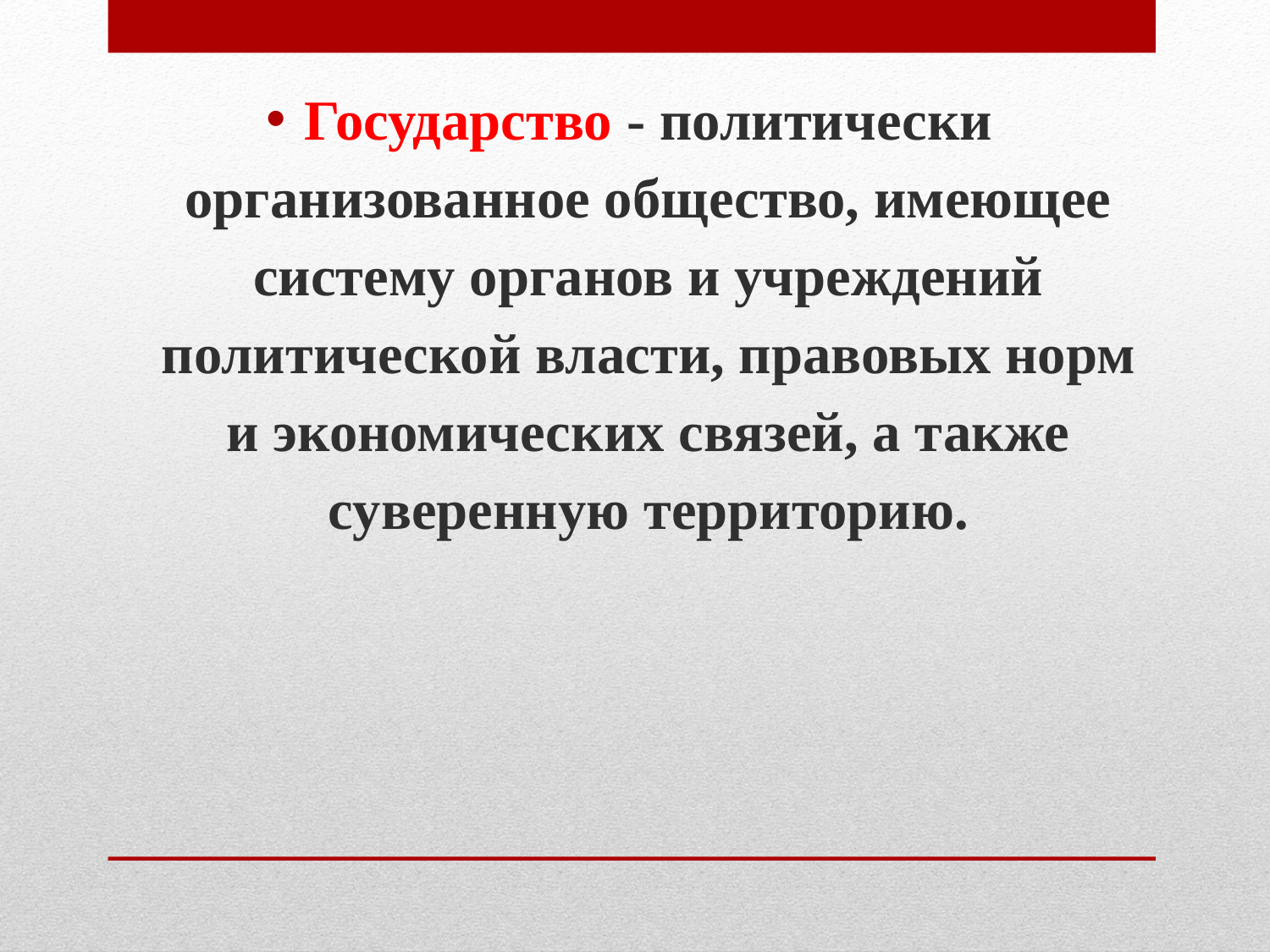

Государство - политически организованное общество, имеющее систему органов и учреждений политической власти, правовых норм и экономических связей, а также суверенную территорию.

#